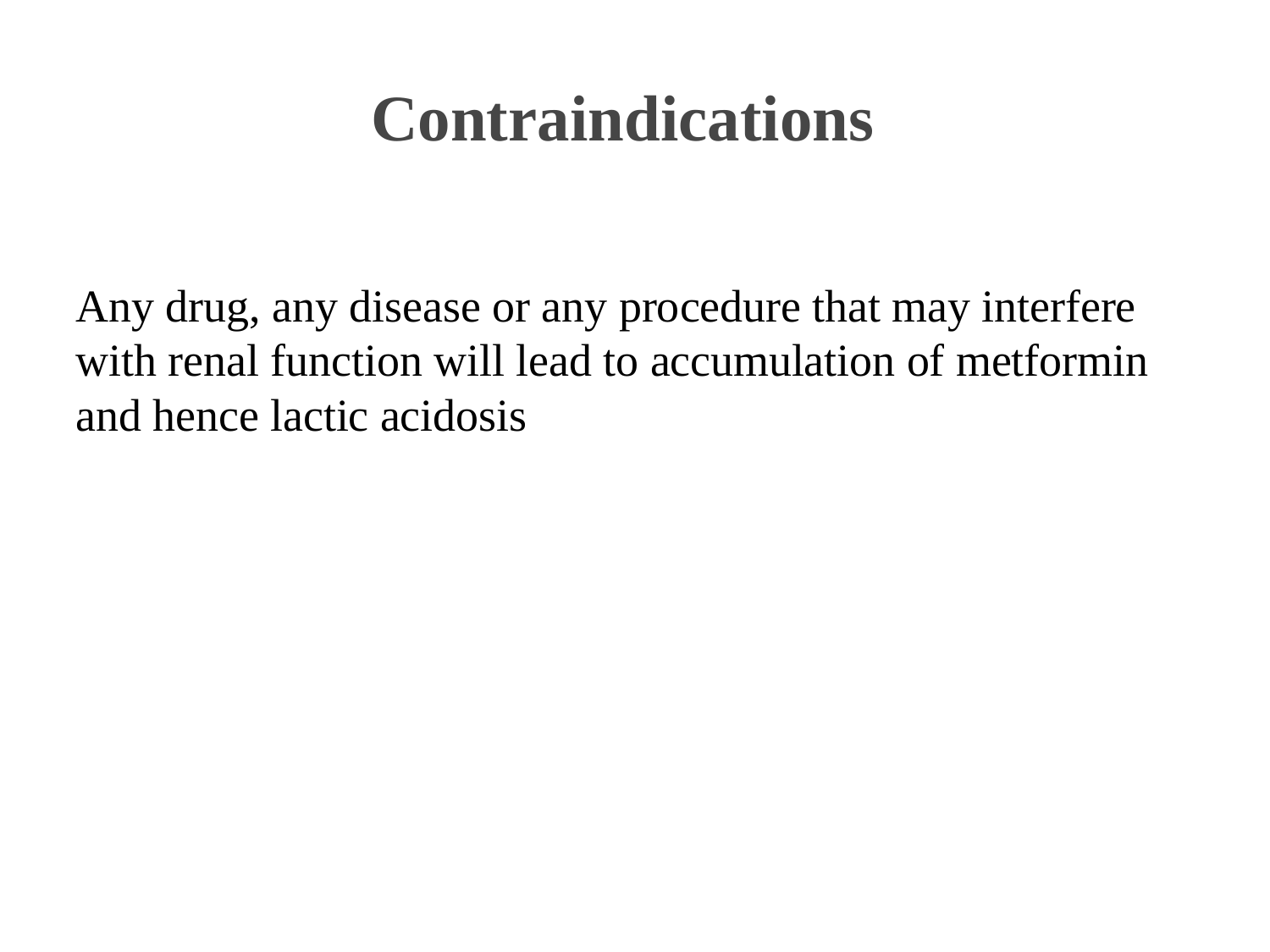

# Contraindications

Any drug, any disease or any procedure that may interfere with renal function will lead to accumulation of metformin and hence lactic acidosis